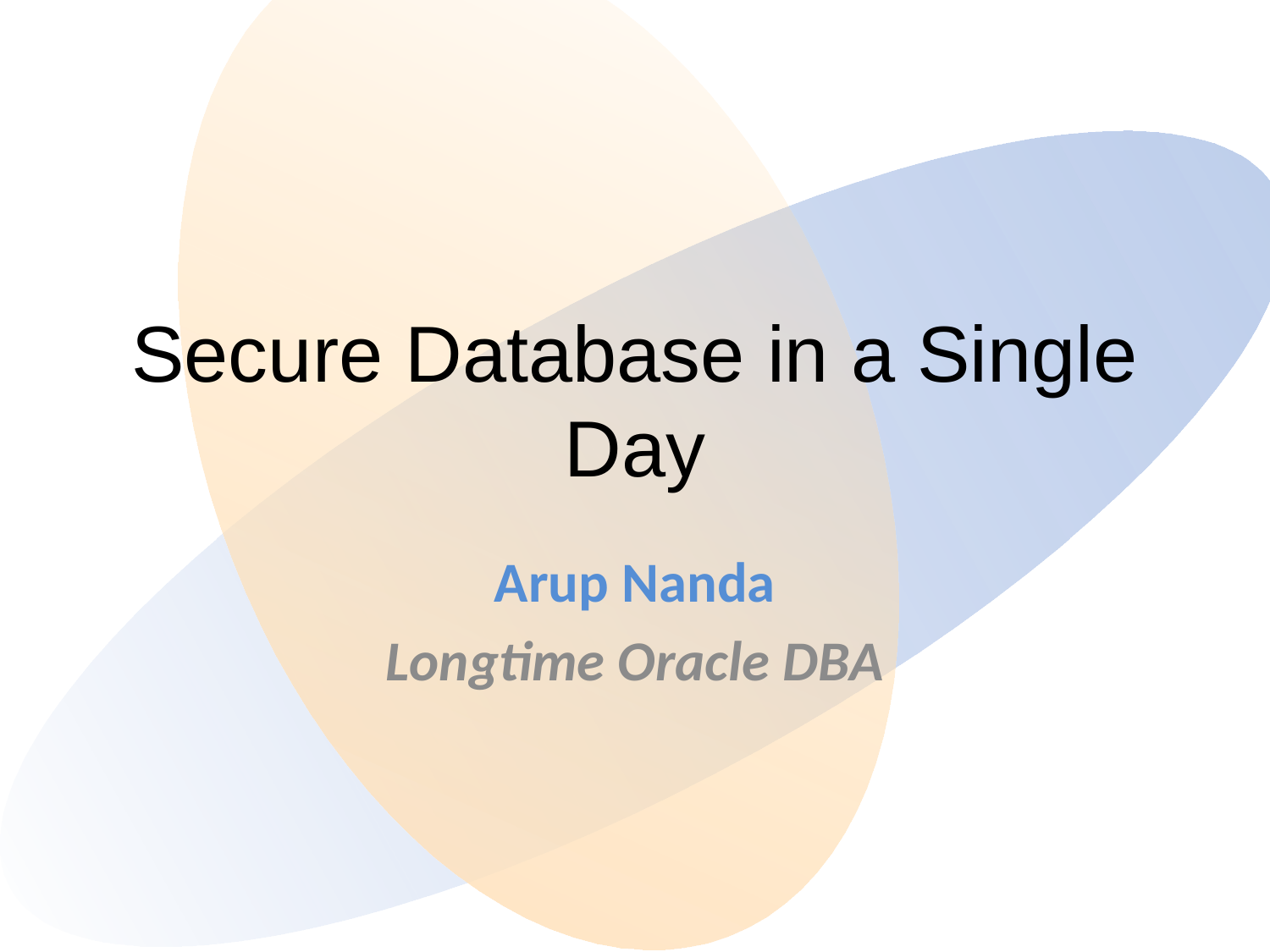

# Secure Database in a Single Day

Arup Nanda
Longtime Oracle DBA